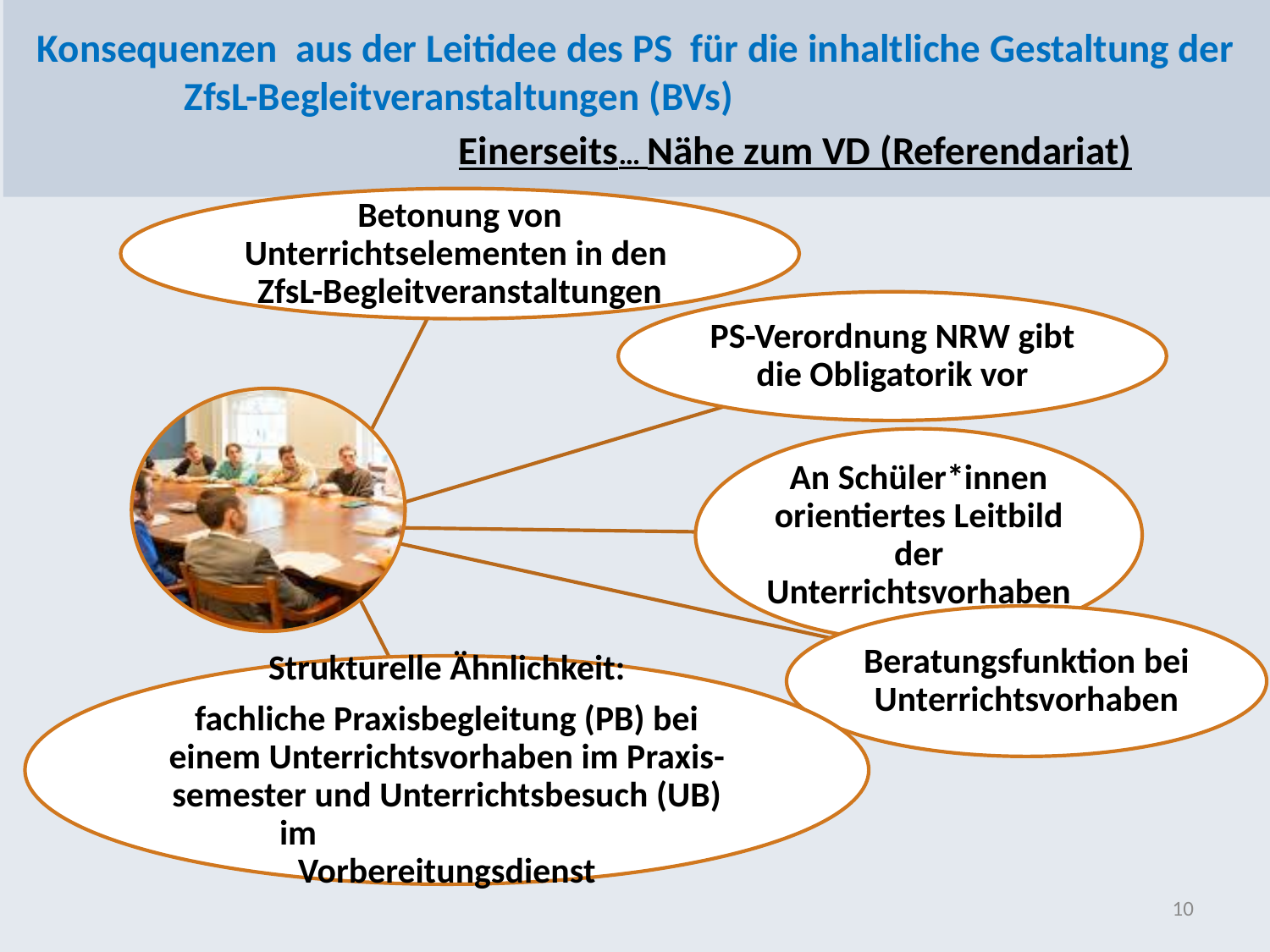

# Konsequenzen  aus der Leitidee des PS  für die inhaltliche Gestaltung der ZfsL-Begleitveranstaltungen (BVs) Einerseits… Nähe zum VD (Referendariat)
Betonung von Unterrichtselementen in den  ZfsL-Begleitveranstaltungen
PS-Verordnung NRW gibt die Obligatorik vor
An Schüler*innen orientiertes Leitbild der Unterrichtsvorhaben
Beratungsfunktion bei Unterrichtsvorhaben
Strukturelle Ähnlichkeit:
fachliche Praxisbegleitung (PB) bei einem Unterrichtsvorhaben im Praxis-semester und Unterrichtsbesuch (UB) im                                      Vorbereitungsdienst
10